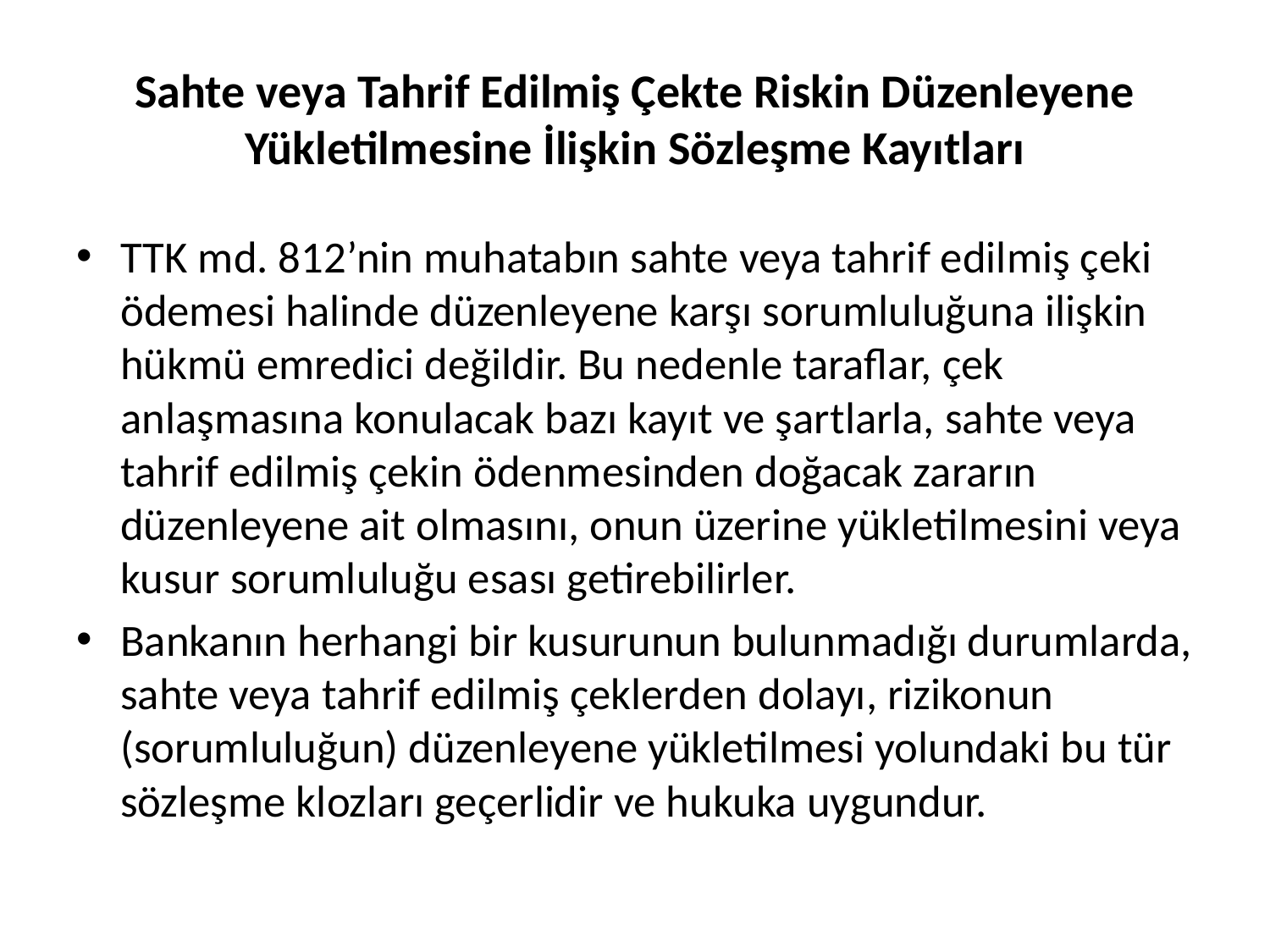

# Sahte veya Tahrif Edilmiş Çekte Riskin Düzenleyene Yükletilmesine İlişkin Sözleşme Kayıtları
TTK md. 812’nin muhatabın sahte veya tahrif edilmiş çeki ödemesi halinde düzenleyene karşı sorumluluğuna ilişkin hükmü emredici değildir. Bu nedenle taraflar, çek anlaşmasına konulacak bazı kayıt ve şartlarla, sahte veya tahrif edilmiş çekin ödenmesinden doğacak zararın düzenleyene ait olmasını, onun üzerine yükletilmesini veya kusur sorumluluğu esası getirebilirler.
Bankanın herhangi bir kusurunun bulunmadığı durumlarda, sahte veya tahrif edilmiş çeklerden dolayı, rizikonun (sorumluluğun) düzenleyene yükletilmesi yolundaki bu tür sözleşme klozları geçerlidir ve hukuka uygundur.